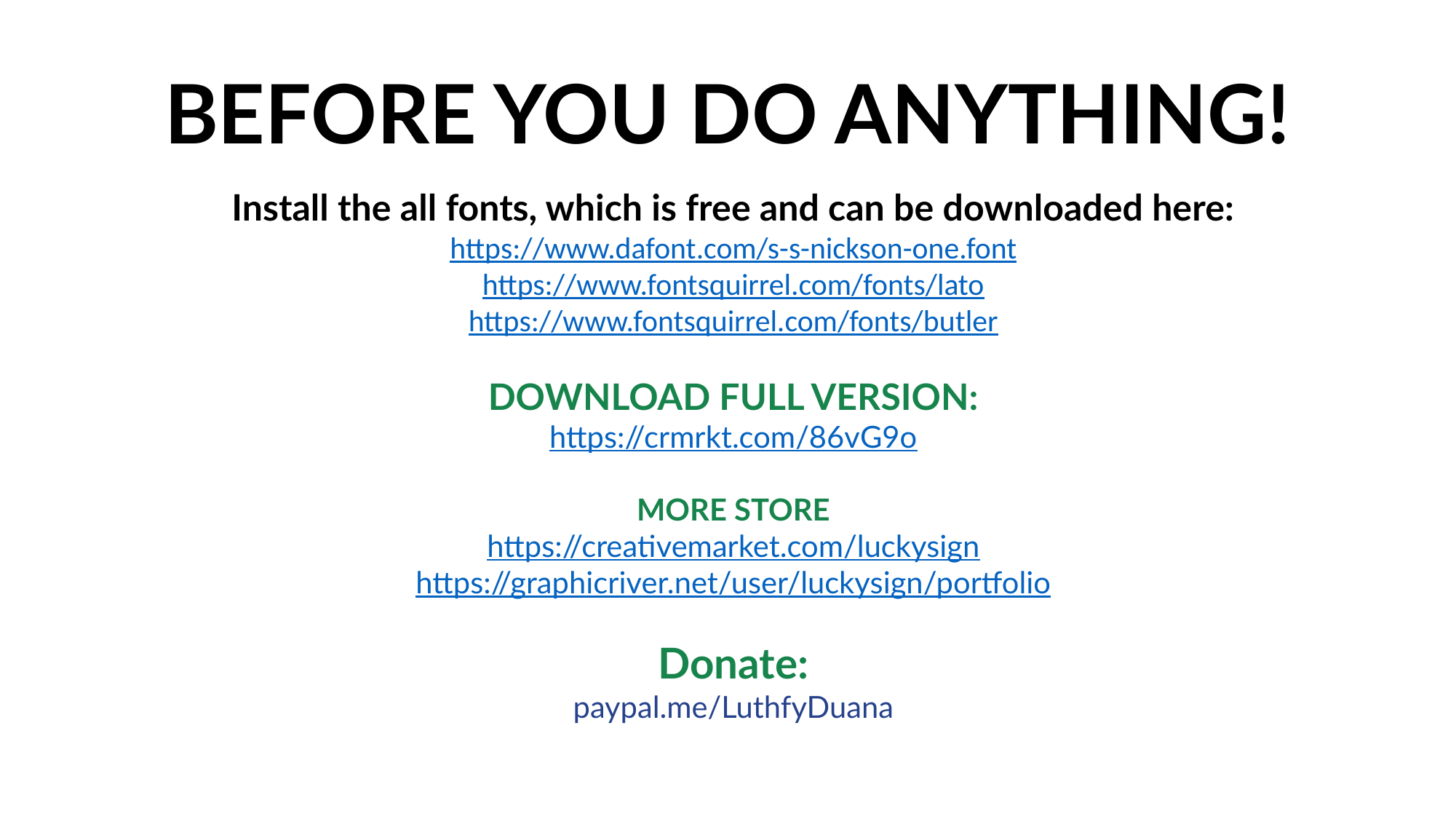

BEFORE YOU DO ANYTHING!
Install the all fonts, which is free and can be downloaded here:
https://www.dafont.com/s-s-nickson-one.font
https://www.fontsquirrel.com/fonts/lato
https://www.fontsquirrel.com/fonts/butler

DOWNLOAD FULL VERSION:
https://crmrkt.com/86vG9o

MORE STORE
https://creativemarket.com/luckysign
https://graphicriver.net/user/luckysign/portfolio

Donate:
paypal.me/LuthfyDuana